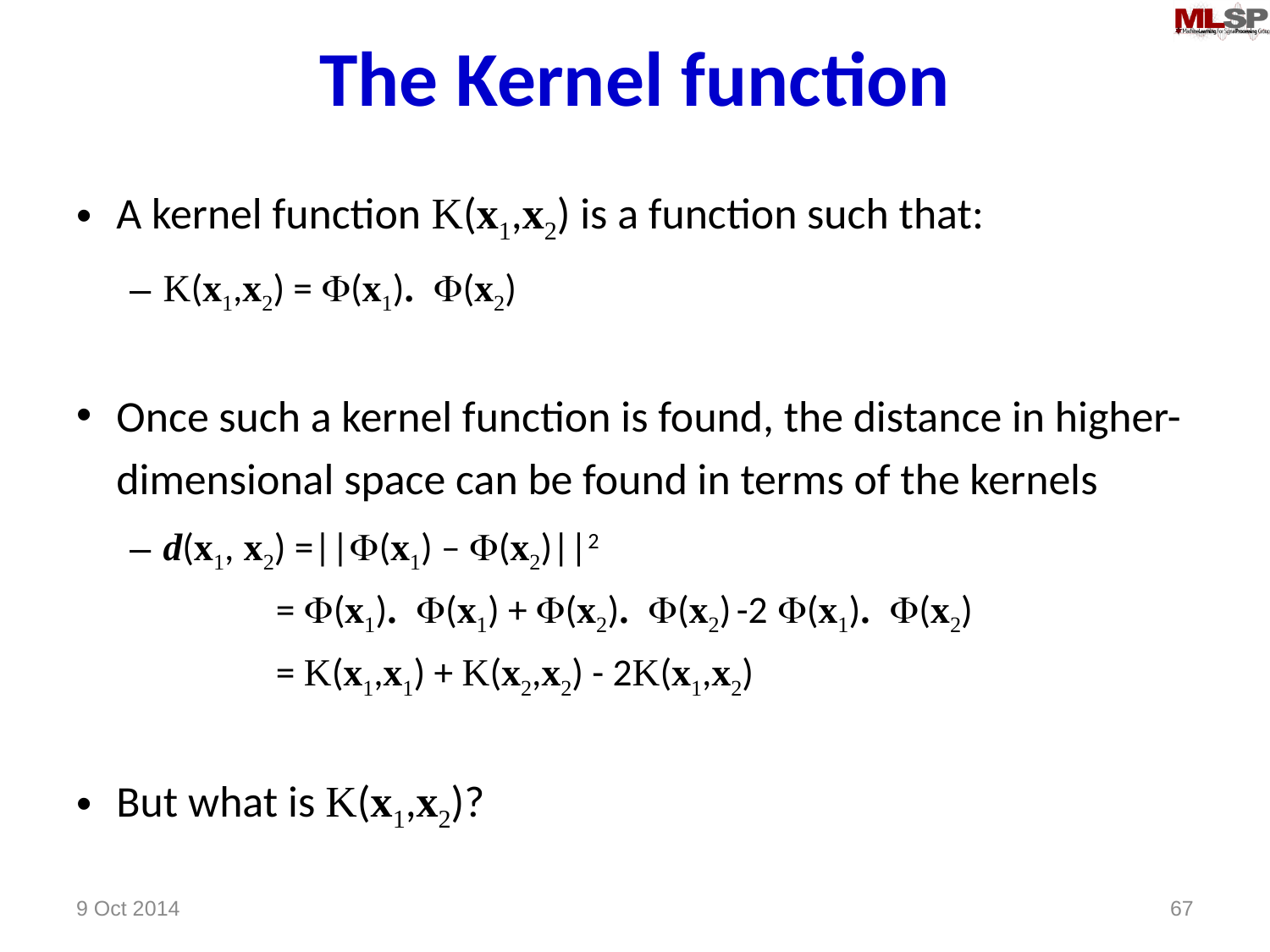

# The Kernel function
A kernel function K(x1,x2) is a function such that:
K(x1,x2) = Φ(x1). Φ(x2)

Once such a kernel function is found, the distance in higher-dimensional space can be found in terms of the kernels
d(x1, x2) =||Φ(x1) – Φ(x2)||2
             = Φ(x1). Φ(x1) + Φ(x2). Φ(x2) -2 Φ(x1). Φ(x2)
             = K(x1,x1) + K(x2,x2) - 2K(x1,x2)

But what is K(x1,x2)?
9 Oct 2014
67